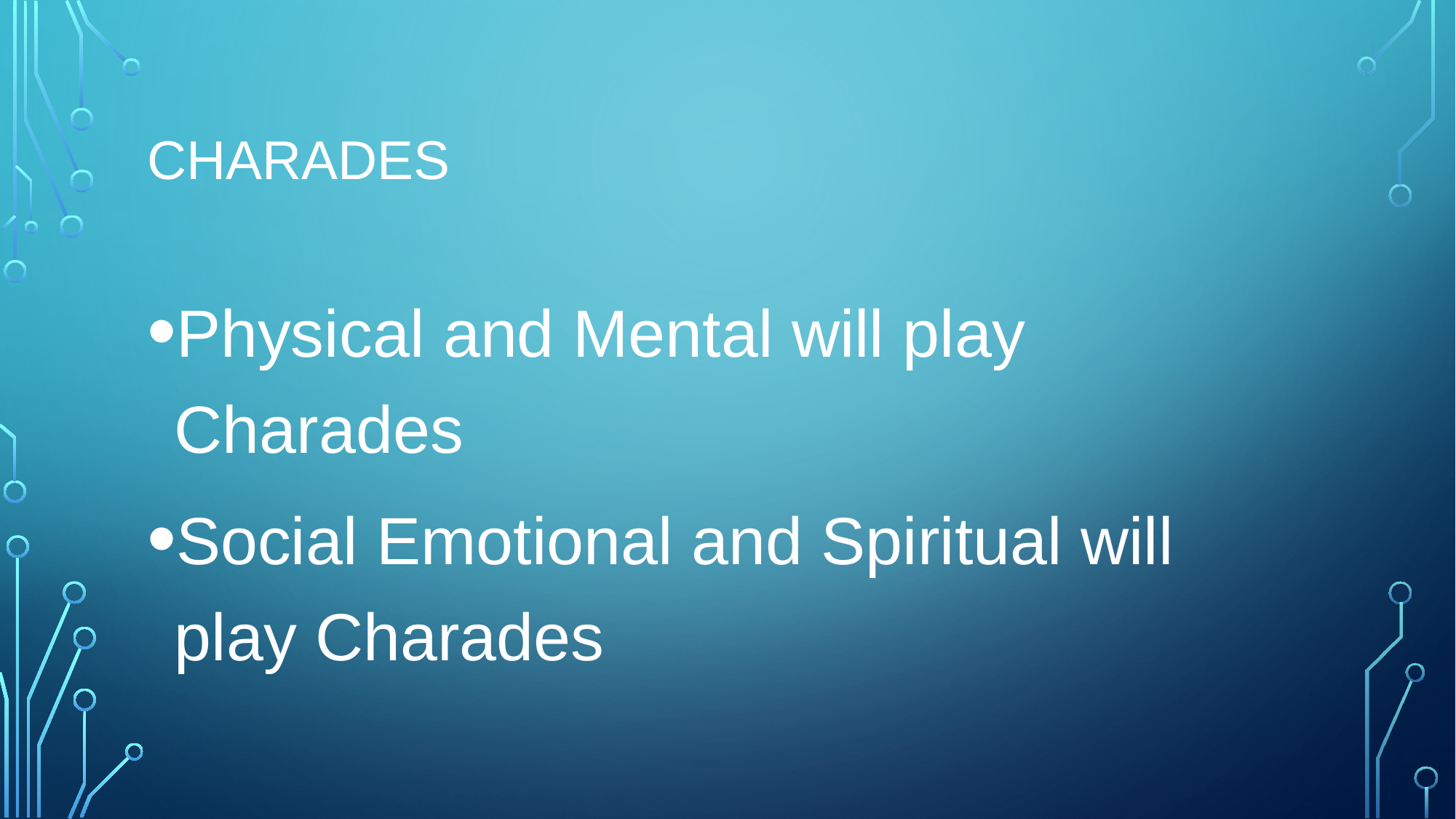

# charades
Physical and Mental will play Charades
Social Emotional and Spiritual will play Charades